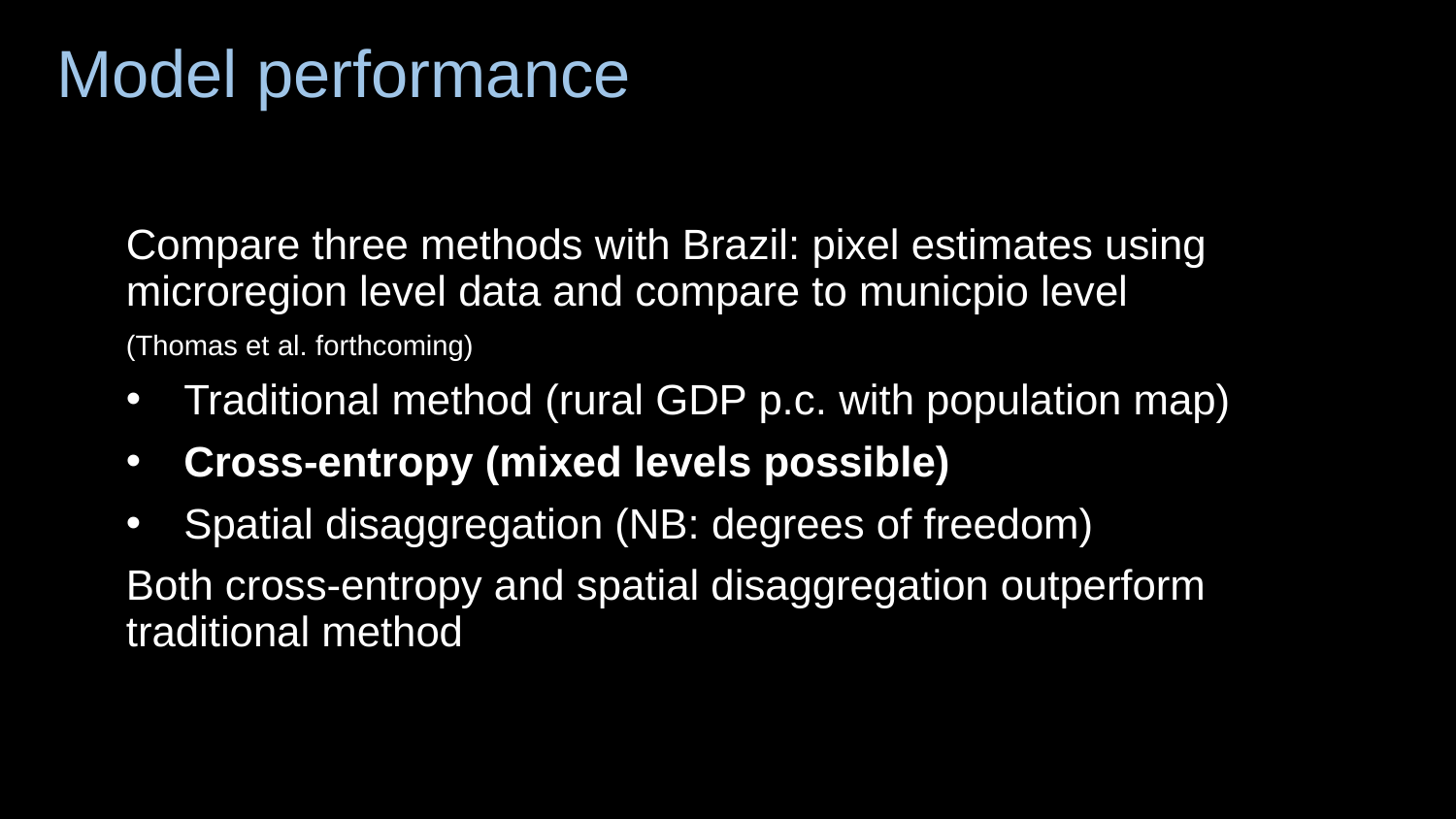

# Model performance
Compare three methods with Brazil: pixel estimates using microregion level data and compare to municpio level
(Thomas et al. forthcoming)
Traditional method (rural GDP p.c. with population map)
Cross-entropy (mixed levels possible)
Spatial disaggregation (NB: degrees of freedom)
Both cross-entropy and spatial disaggregation outperform traditional method